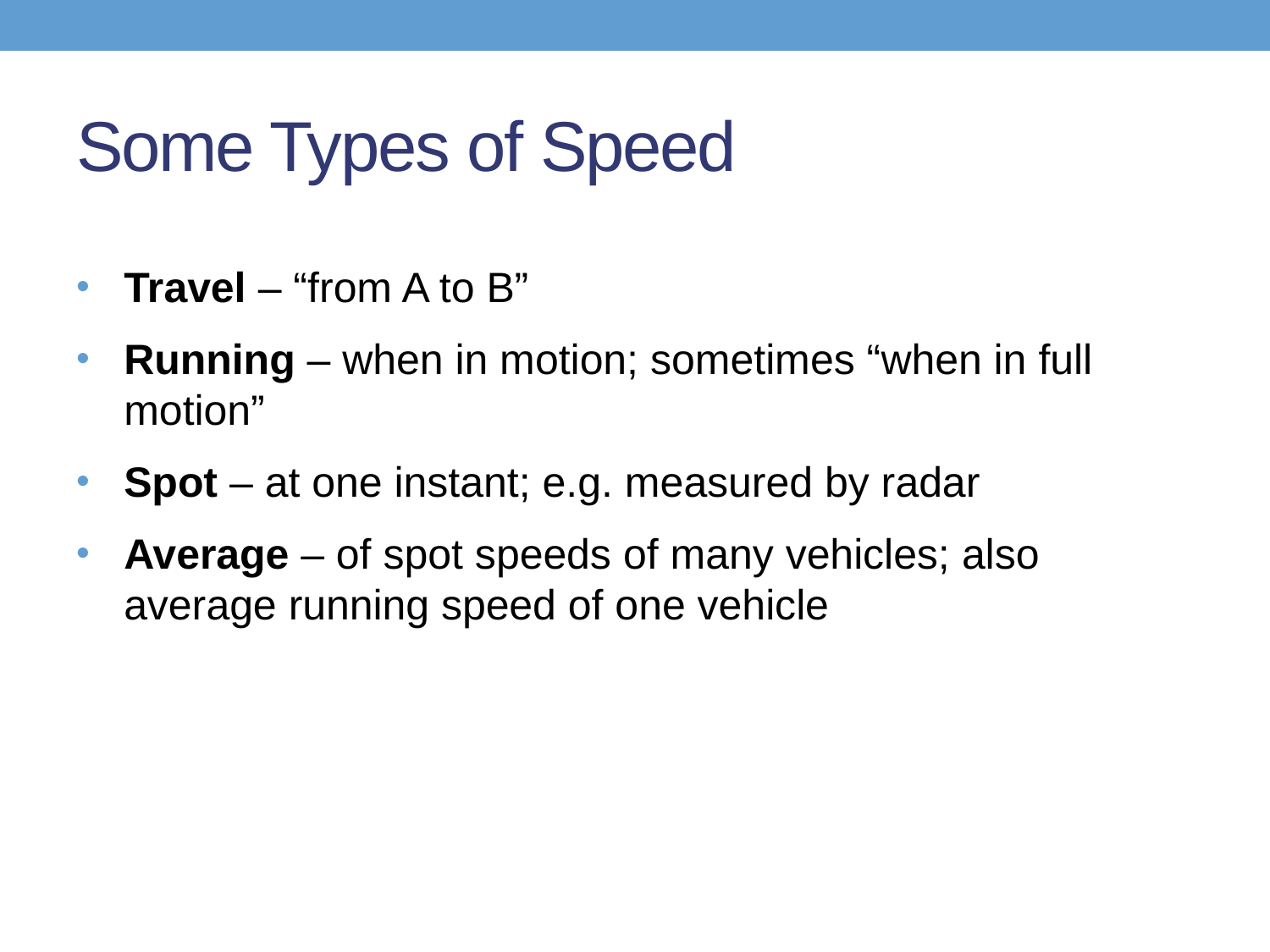

# Some Types of Speed
Travel – “from A to B”
Running – when in motion; sometimes “when in full motion”
Spot – at one instant; e.g. measured by radar
Average – of spot speeds of many vehicles; also average running speed of one vehicle